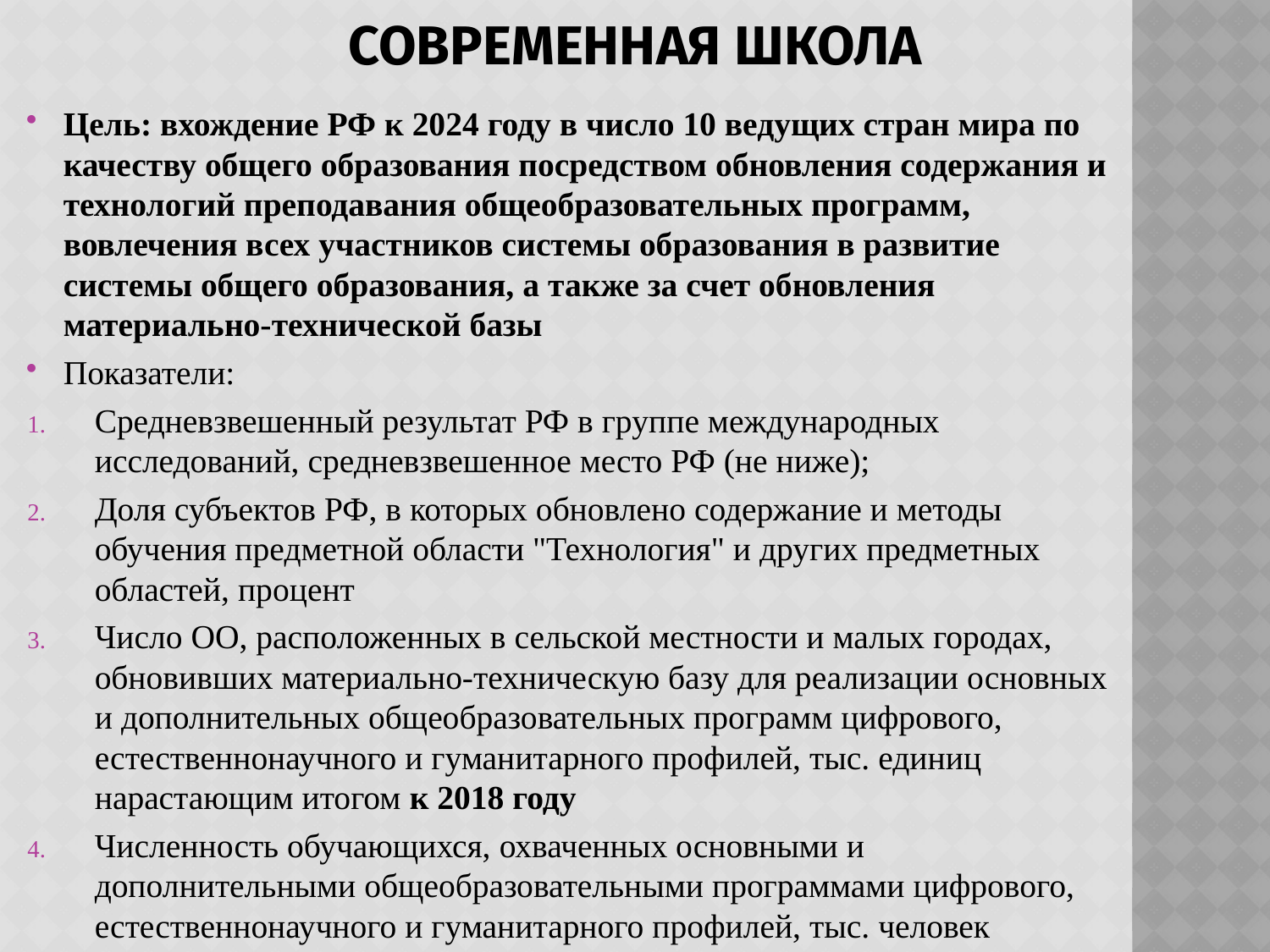

# Современная школа
Цель: вхождение РФ к 2024 году в число 10 ведущих стран мира по качеству общего образования посредством обновления содержания и технологий преподавания общеобразовательных программ, вовлечения всех участников системы образования в развитие системы общего образования, а также за счет обновления материально-технической базы
Показатели:
Средневзвешенный результат РФ в группе международных исследований, средневзвешенное место РФ (не ниже);
Доля субъектов РФ, в которых обновлено содержание и методы обучения предметной области "Технология" и других предметных областей, процент
Число ОО, расположенных в сельской местности и малых городах, обновивших материально-техническую базу для реализации основных и дополнительных общеобразовательных программ цифрового, естественнонаучного и гуманитарного профилей, тыс. единиц нарастающим итогом к 2018 году
Численность обучающихся, охваченных основными и дополнительными общеобразовательными программами цифрового, естественнонаучного и гуманитарного профилей, тыс. человек нарастающим итогом к 2018 году